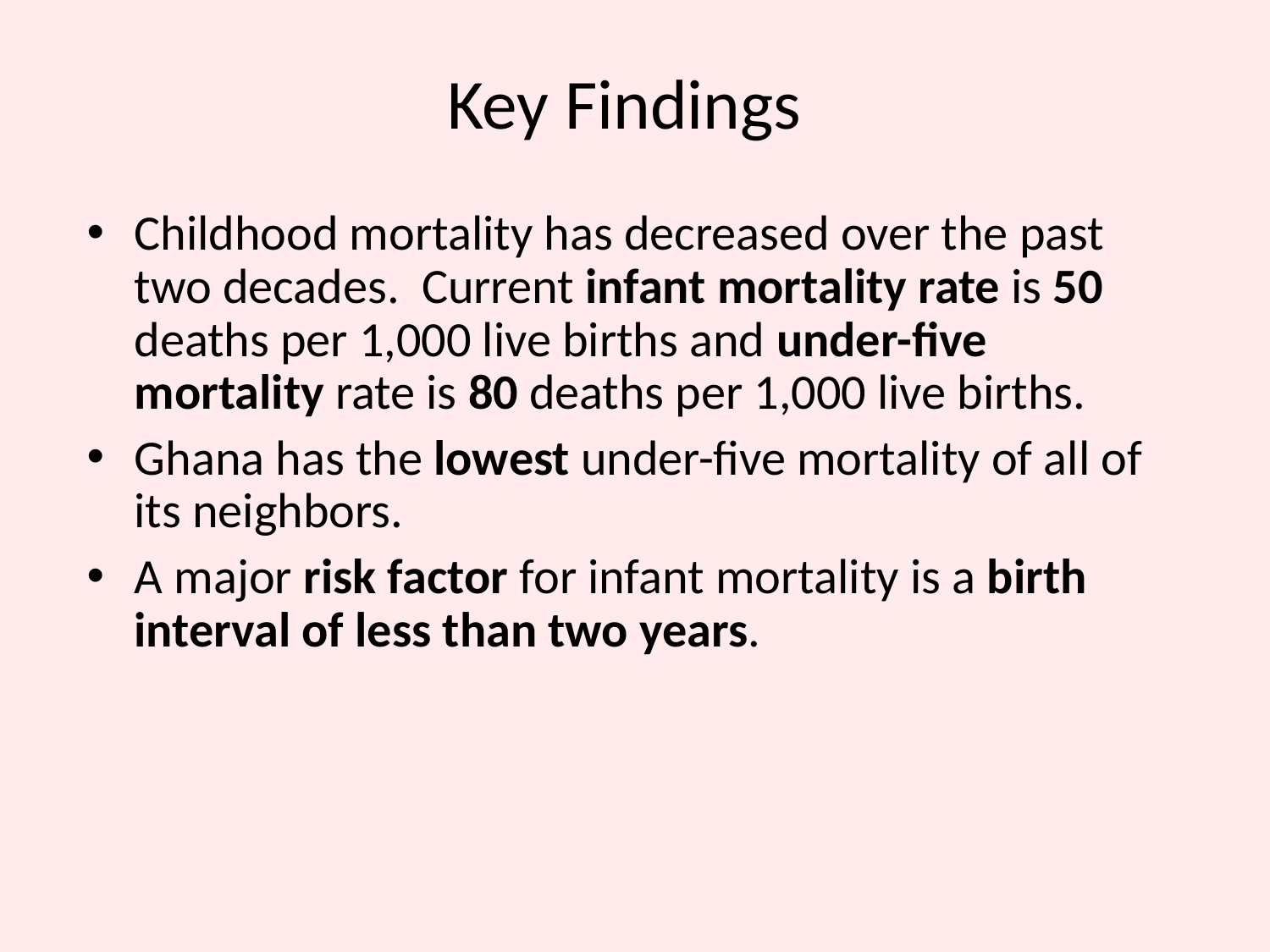

# Key Findings
Childhood mortality has decreased over the past two decades.  Current infant mortality rate is 50 deaths per 1,000 live births and under-five mortality rate is 80 deaths per 1,000 live births.
Ghana has the lowest under-five mortality of all of its neighbors.
A major risk factor for infant mortality is a birth interval of less than two years.